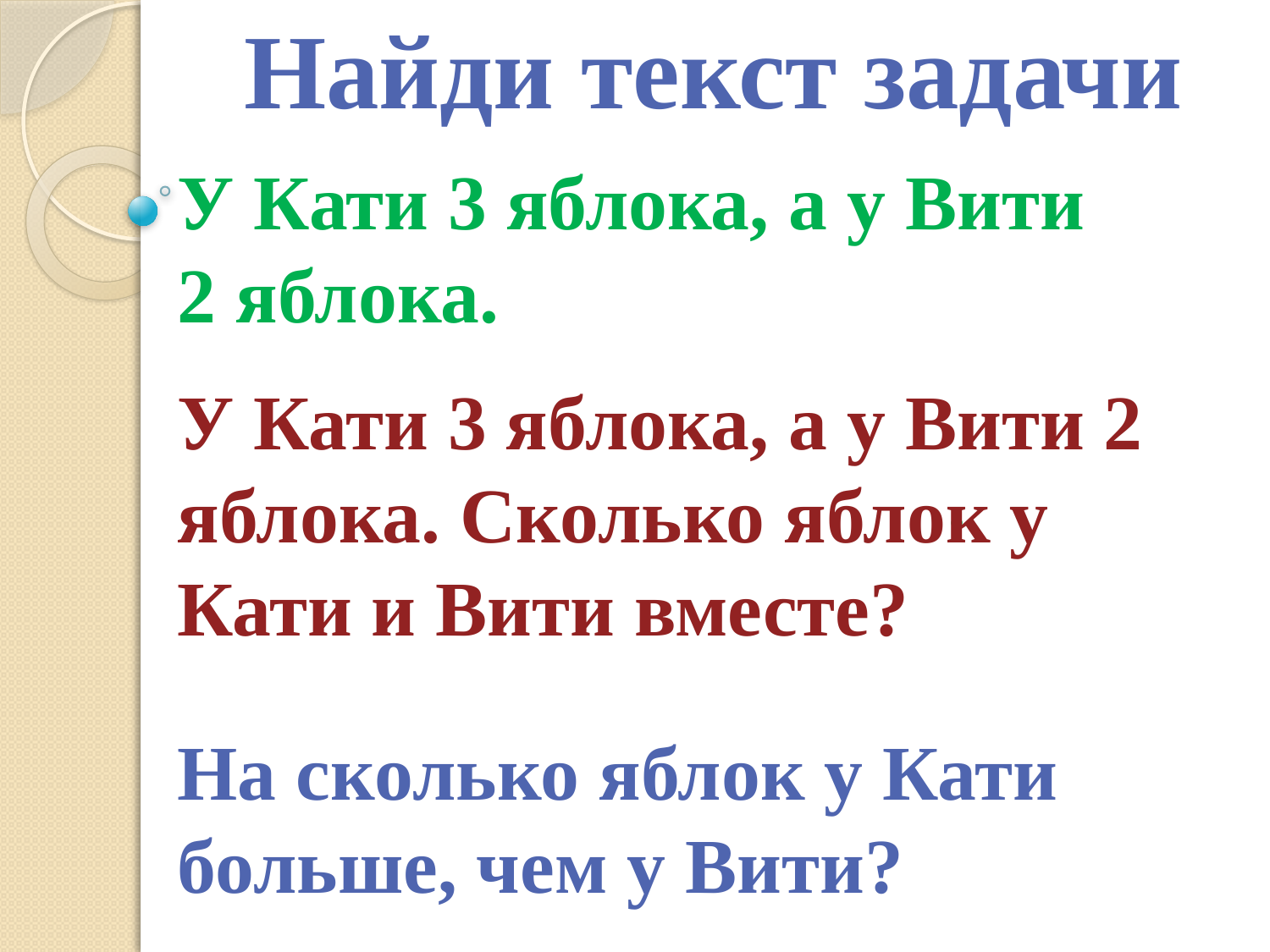

# Найди текст задачи
У Кати 3 яблока, а у Вити      2 яблока.
У Кати 3 яблока, а у Вити 2 яблока. Сколько яблок у Кати и Вити вместе?
.
На сколько яблок у Кати больше, чем у Вити?